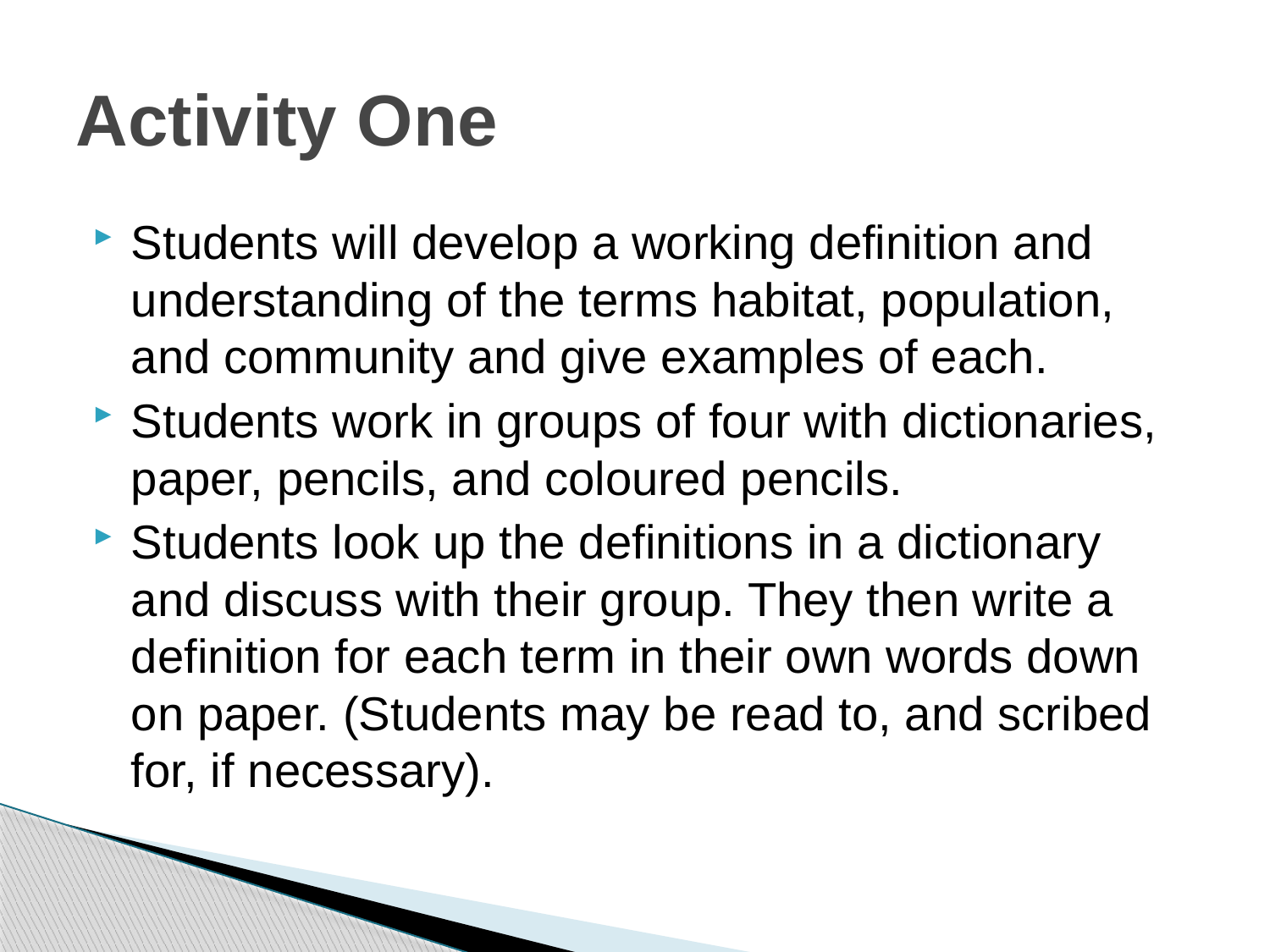

# Activity One
Students will develop a working definition and understanding of the terms habitat, population, and community and give examples of each.
Students work in groups of four with dictionaries, paper, pencils, and coloured pencils.
Students look up the definitions in a dictionary and discuss with their group. They then write a definition for each term in their own words down on paper. (Students may be read to, and scribed for, if necessary).